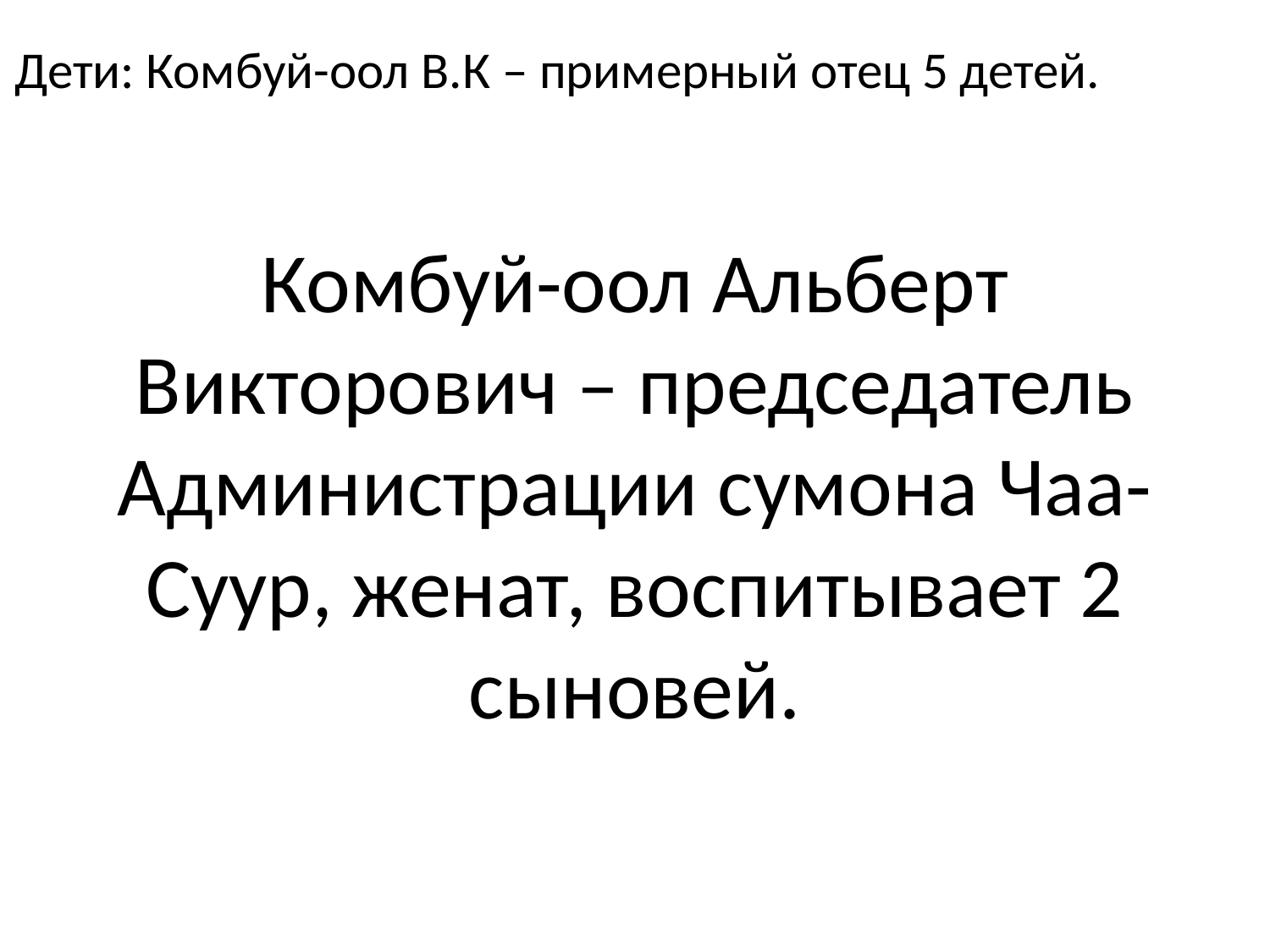

# Дети: Комбуй-оол В.К – примерный отец 5 детей.
Комбуй-оол Альберт Викторович – председатель Администрации сумона Чаа-Суур, женат, воспитывает 2 сыновей.